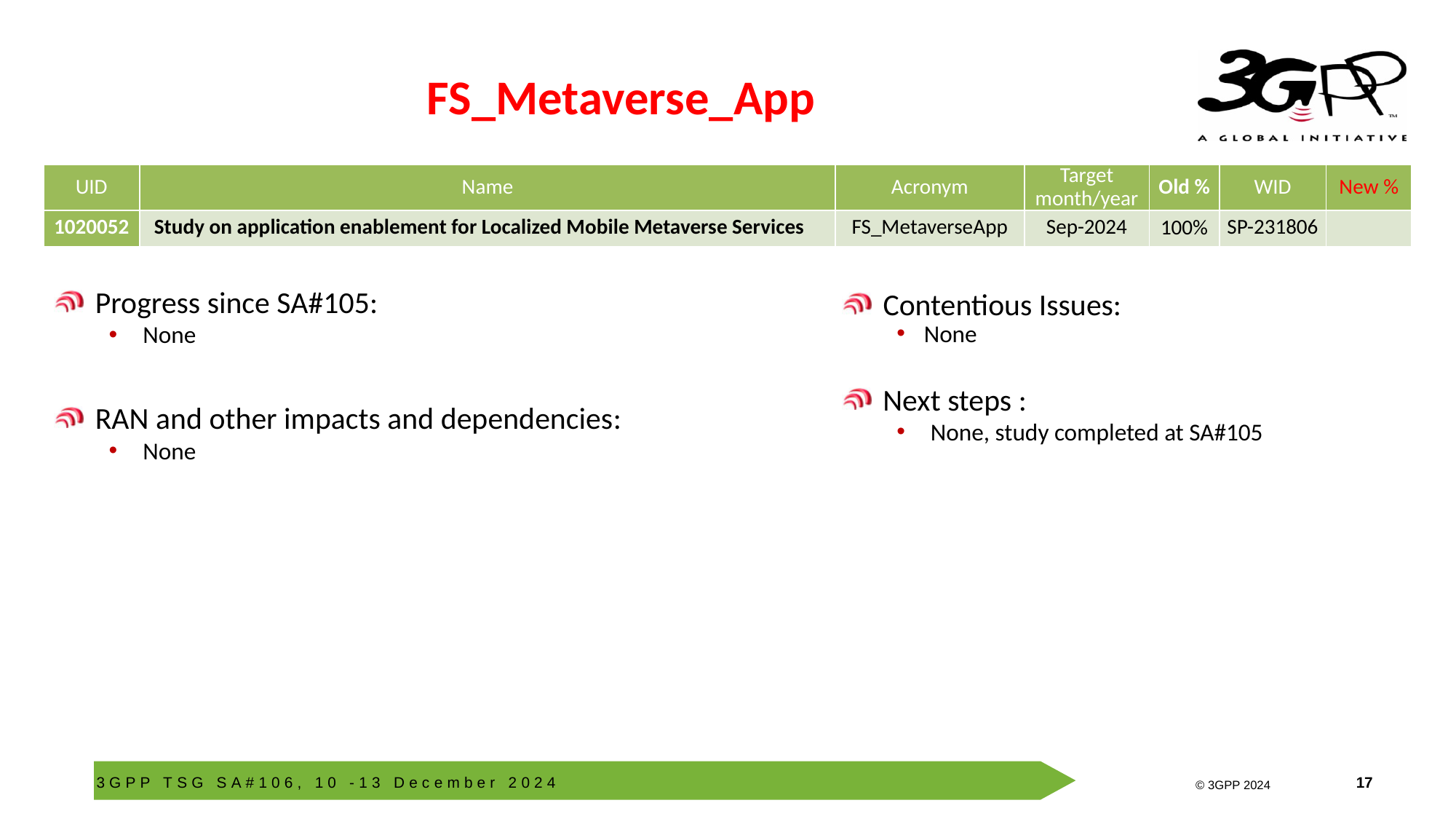

# FS_Metaverse_App
| UID | Name | Acronym | Target month/year | Old % | WID | New % |
| --- | --- | --- | --- | --- | --- | --- |
| 1020052 | Study on application enablement for Localized Mobile Metaverse Services | FS\_MetaverseApp | Sep-2024 | 100% | SP-231806 |  |
Progress since SA#105:
None

RAN and other impacts and dependencies:
None

Contentious Issues:
None

Next steps :
None, study completed at SA#105